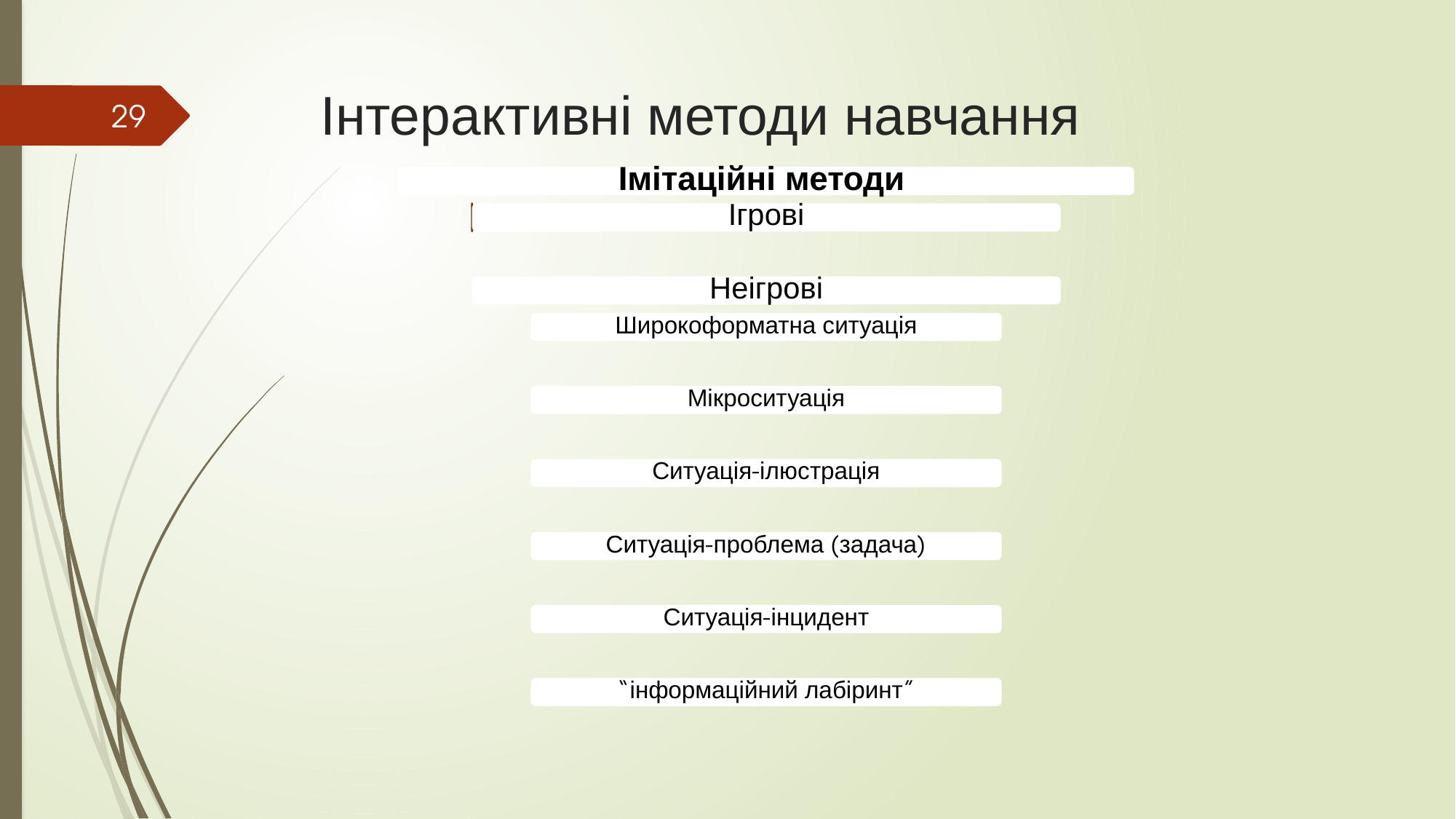

# Інтерактивні методи навчання
29
Ігрові
Неігрові
Імітаційні методи
Широкоформатна ситуація
Мікроситуація
Ситуація-ілюстрація
Ситуація-проблема (задача)
Ситуація-інцидент
“інформаційний лабіринт”